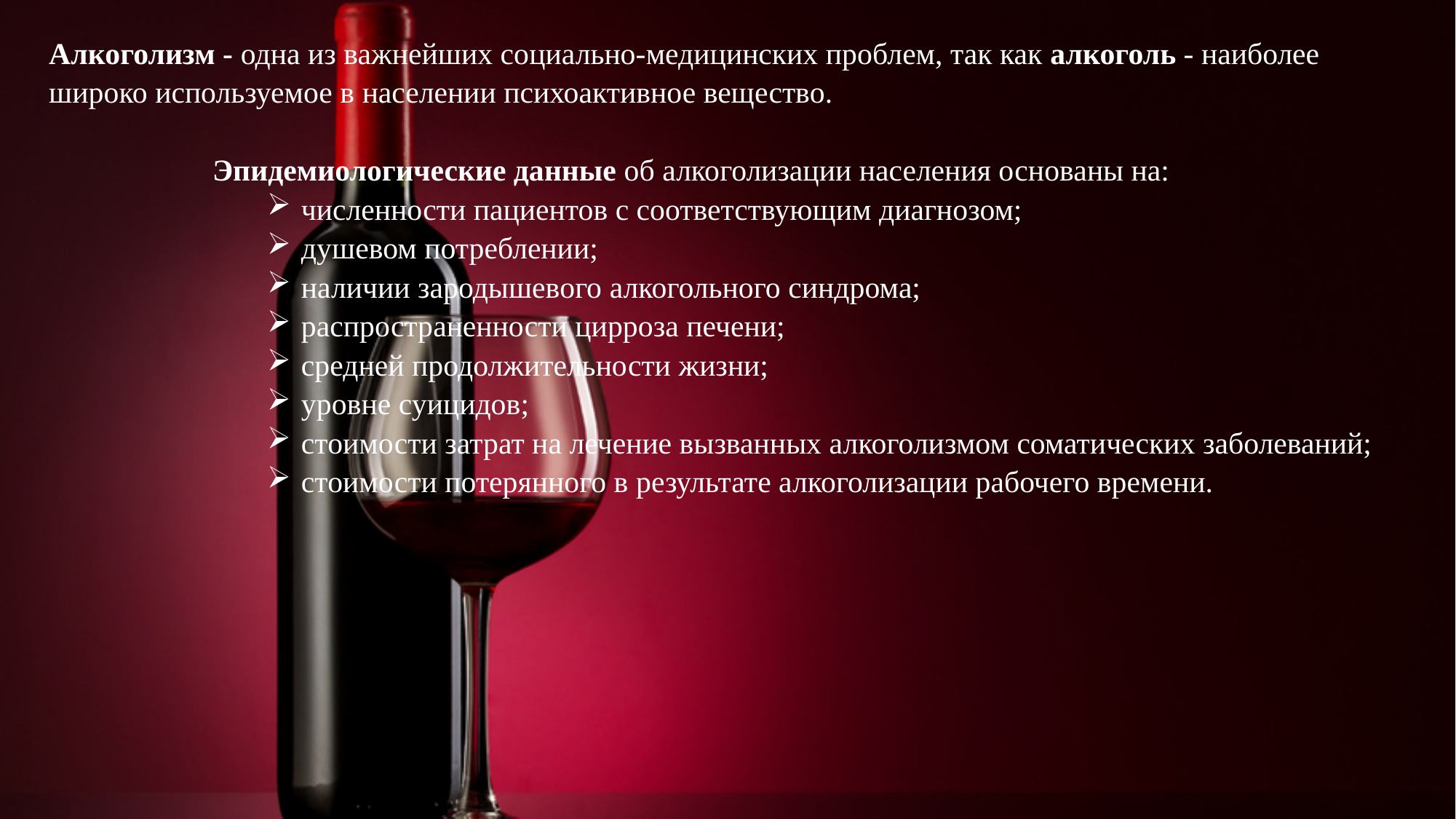

Алкоголизм - одна из важнейших социально-медицинских проблем, так как алкоголь - наиболее широко используемое в населении психоактивное вещество.

Эпидемиологические данные об алкоголизации населения основаны на:
численности пациентов с соответствующим диагнозом;
душевом потреблении;
наличии зародышевого алкогольного синдрома;
распространенности цирроза печени;
средней продолжительности жизни;
уровне суицидов;
стоимости затрат на лечение вызванных алкоголизмом соматических заболеваний;
стоимости потерянного в результате алкоголизации рабочего времени.